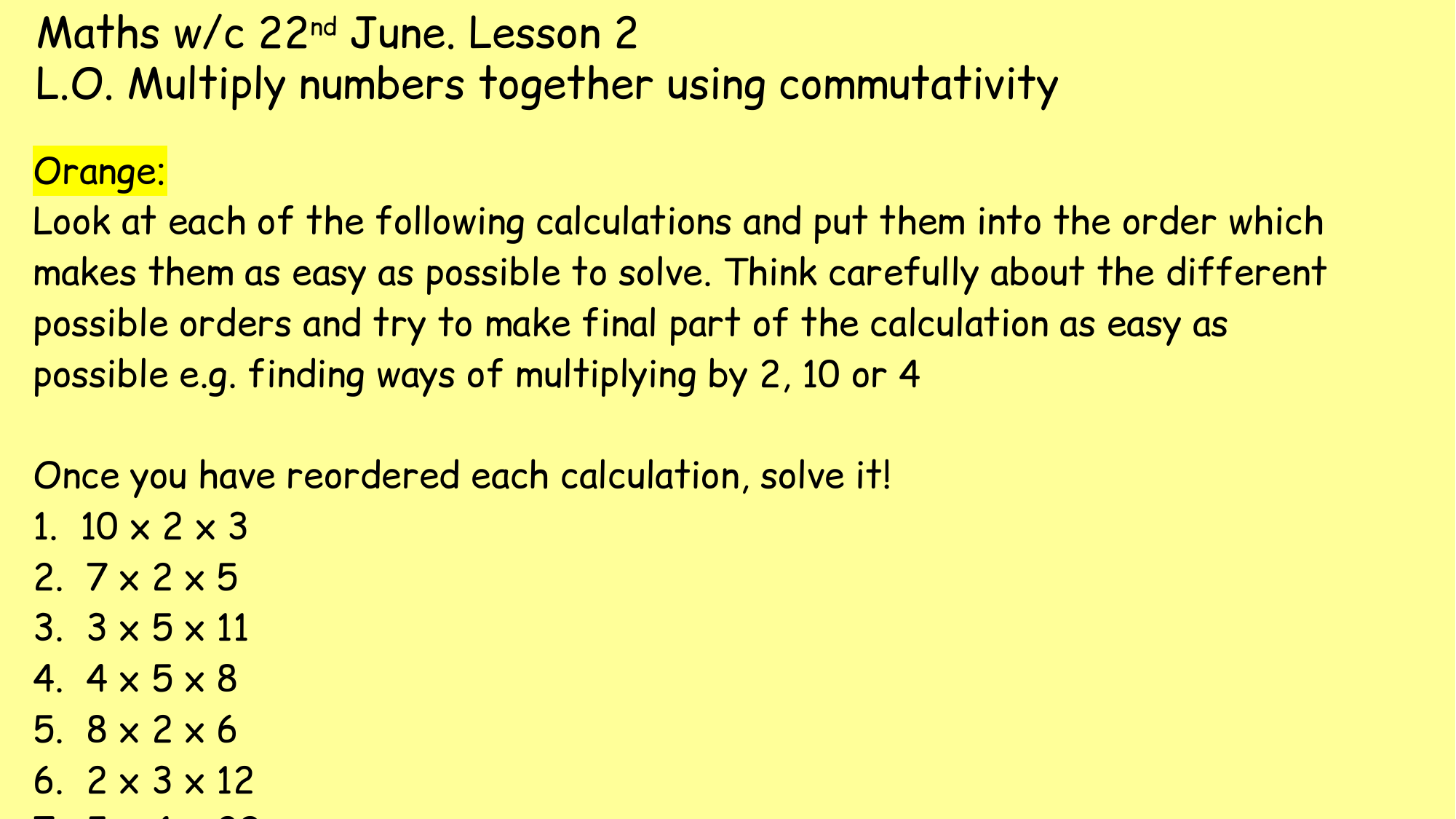

Maths w/c 22nd June. Lesson 2
L.O. Multiply numbers together using commutativity
| Orange: Look at each of the following calculations and put them into the order which makes them as easy as possible to solve. Think carefully about the different possible orders and try to make final part of the calculation as easy as possible e.g. finding ways of multiplying by 2, 10 or 4 Once you have reordered each calculation, solve it! 1. 10 x 2 x 3 2. 7 x 2 x 5 3. 3 x 5 x 11 4. 4 x 5 x 8 5. 8 x 2 x 6 6. 2 x 3 x 12 7. 5 x 4 x 20 |
| --- |